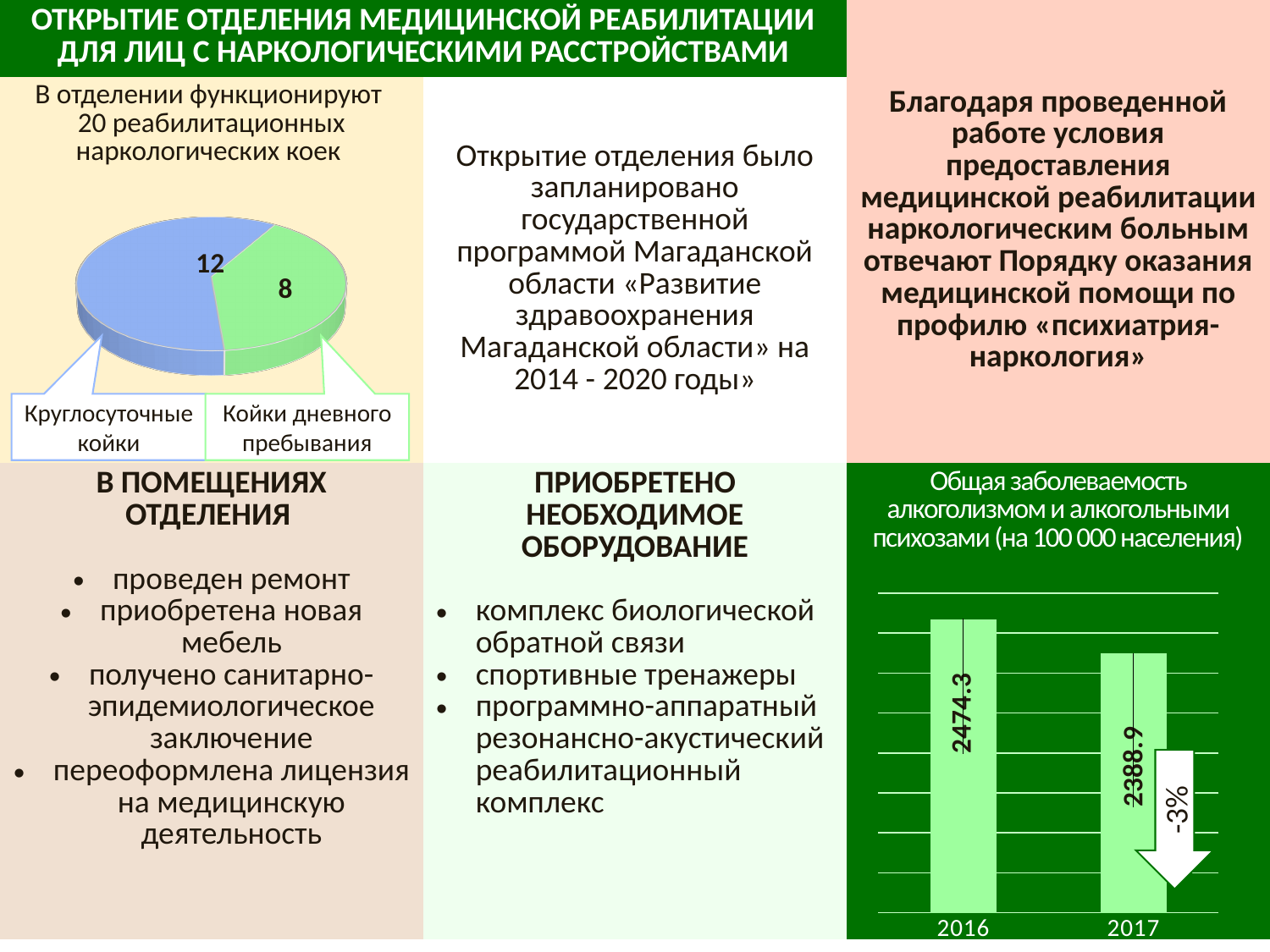

| ОТКРЫТИЕ ОТДЕЛЕНИЯ МЕДИЦИНСКОЙ РЕАБИЛИТАЦИИ ДЛЯ ЛИЦ С НАРКОЛОГИЧЕСКИМИ РАССТРОЙСТВАМИ |  | Благодаря проведенной работе условия предоставления медицинской реабилитации наркологическим больным отвечают Порядку оказания медицинской помощи по профилю «психиатрия-наркология» |
| --- | --- | --- |
| В отделении функционируют 20 реабилитационных наркологических коек | Открытие отделения было запланировано государственной программой Магаданской области «Развитие здравоохранения Магаданской области» на 2014 - 2020 годы» |  |
| В ПОМЕЩЕНИЯХ ОТДЕЛЕНИЯ проведен ремонт приобретена новая мебель получено санитарно-эпидемиологическое заключение переоформлена лицензия на медицинскую деятельность | ПРИОБРЕТЕНО НЕОБХОДИМОЕ ОБОРУДОВАНИЕ комплекс биологической обратной связи спортивные тренажеры программно-аппаратный резонансно-акустический реабилитационный комплекс | Общая заболеваемость алкоголизмом и алкогольными психозами (на 100 000 населения) |

[unsupported chart]

Круглосуточные койки
Койки дневного пребывания

### Chart

| Category | Ряд 1 |
|---|---|
| 2016 | 2474.3 |
| 2017 | 2388.9 |
-3%